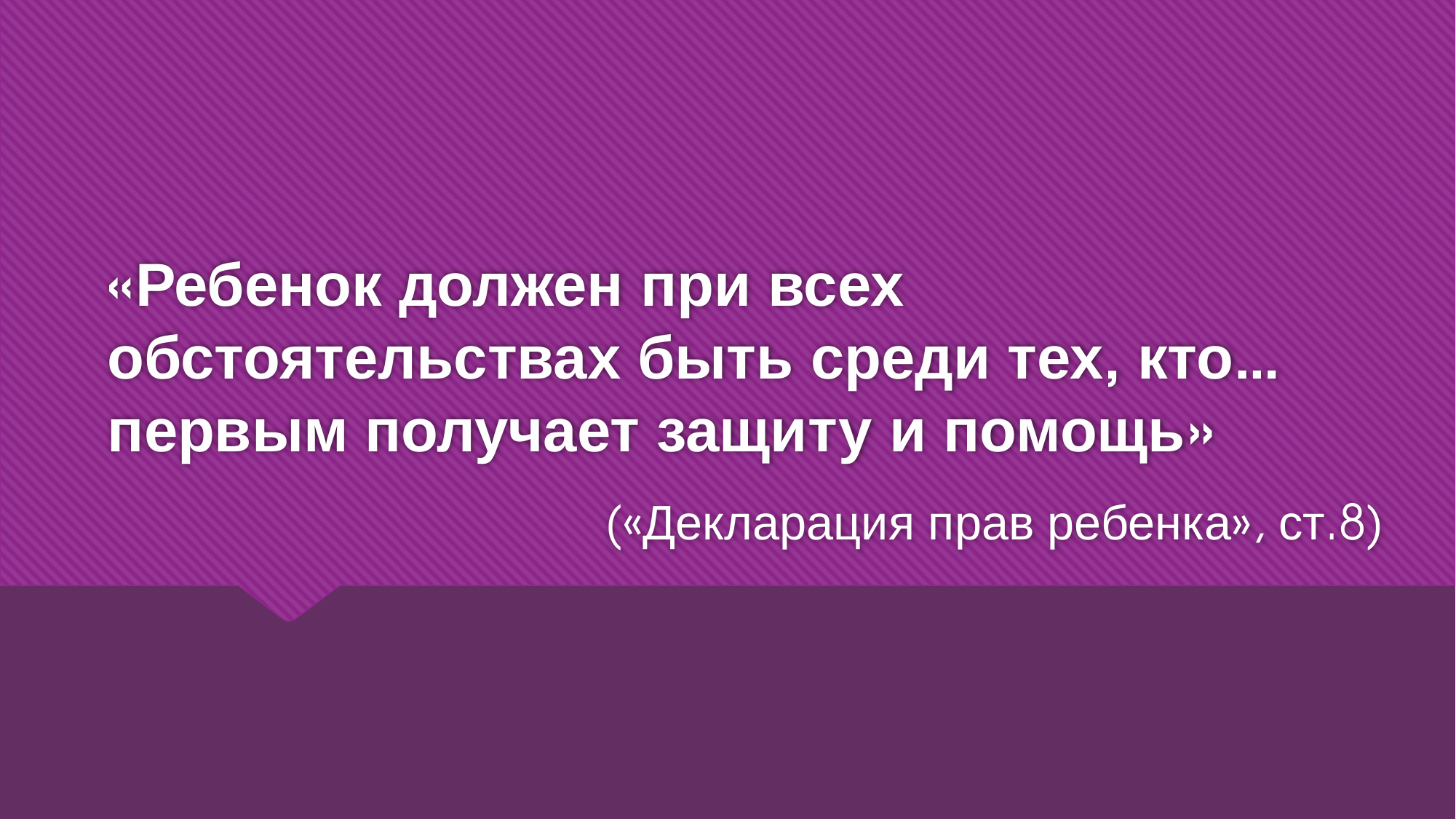

# «Ребенок должен при всех обстоятельствах быть среди тех, кто… первым получает защиту и помощь»
(«Декларация прав ребенка», ст.8)